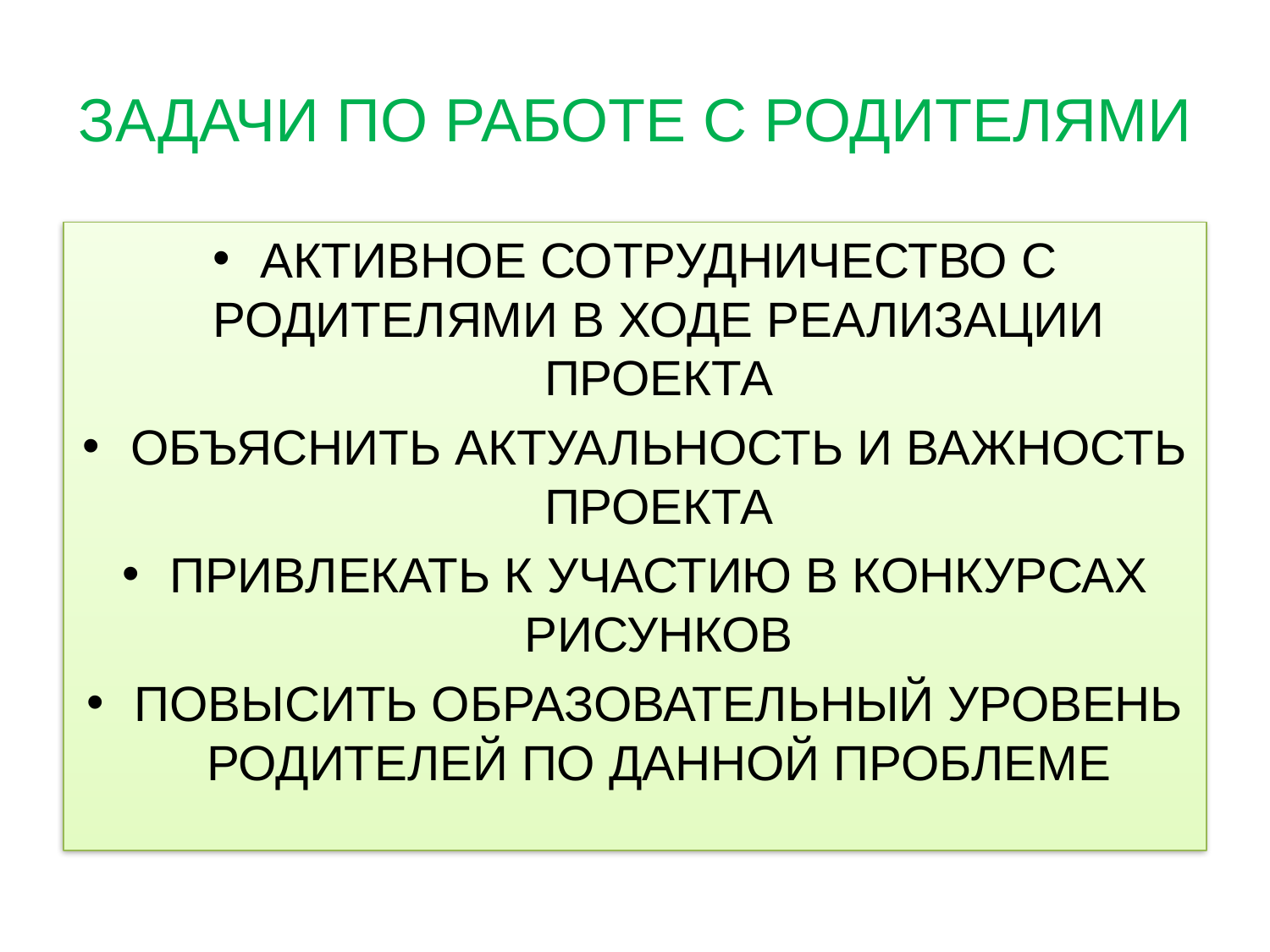

# ЗАДАЧИ ПО РАБОТЕ С РОДИТЕЛЯМИ
АКТИВНОЕ СОТРУДНИЧЕСТВО С РОДИТЕЛЯМИ В ХОДЕ РЕАЛИЗАЦИИ ПРОЕКТА
ОБЪЯСНИТЬ АКТУАЛЬНОСТЬ И ВАЖНОСТЬ ПРОЕКТА
ПРИВЛЕКАТЬ К УЧАСТИЮ В КОНКУРСАХ РИСУНКОВ
ПОВЫСИТЬ ОБРАЗОВАТЕЛЬНЫЙ УРОВЕНЬ РОДИТЕЛЕЙ ПО ДАННОЙ ПРОБЛЕМЕ